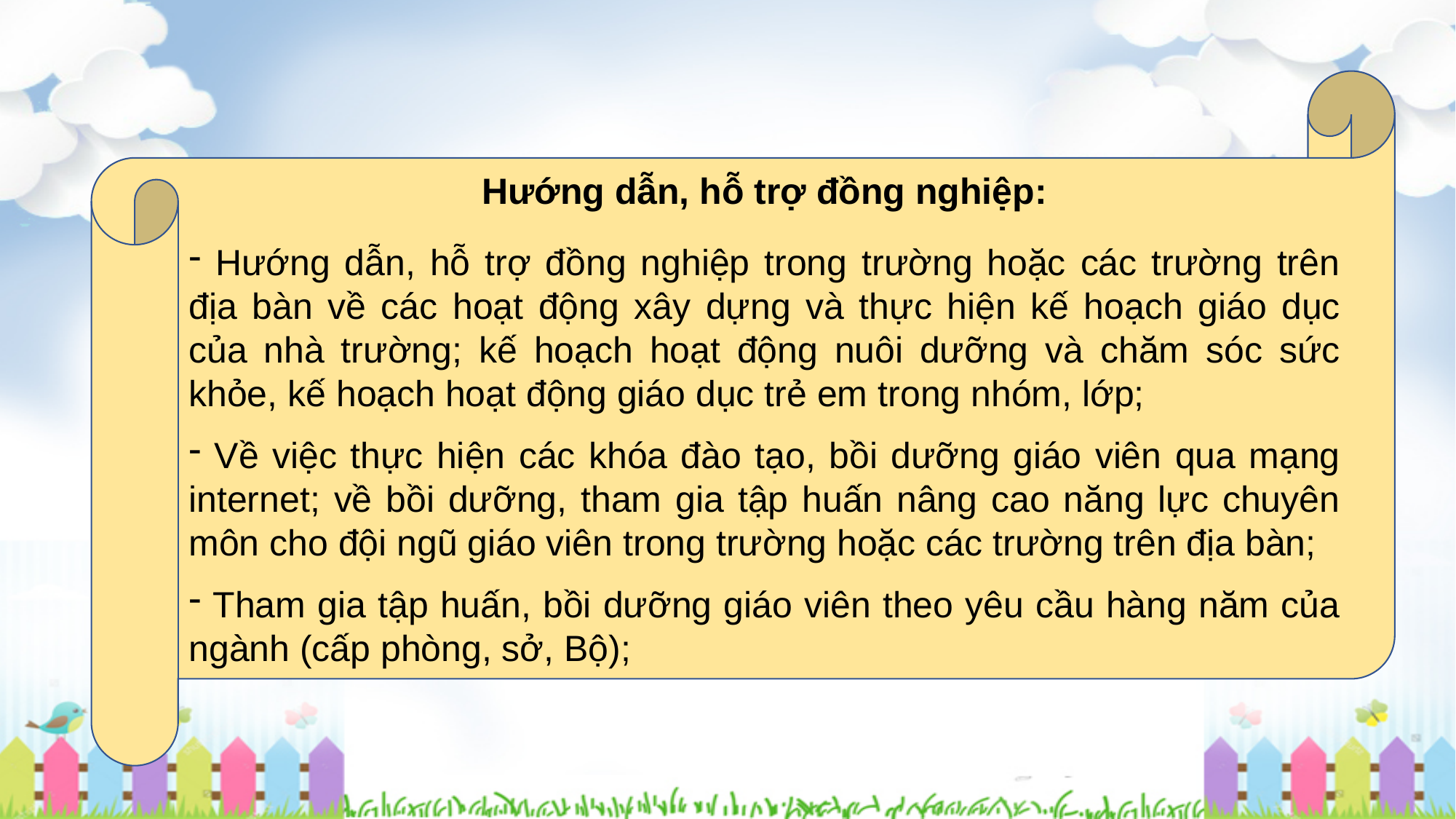

Hướng dẫn, hỗ trợ đồng nghiệp:
 Hướng dẫn, hỗ trợ đồng nghiệp trong trường hoặc các trường trên địa bàn về các hoạt động xây dựng và thực hiện kế hoạch giáo dục của nhà trường; kế hoạch hoạt động nuôi dưỡng và chăm sóc sức khỏe, kế hoạch hoạt động giáo dục trẻ em trong nhóm, lớp;
 Về việc thực hiện các khóa đào tạo, bồi dưỡng giáo viên qua mạng internet; về bồi dưỡng, tham gia tập huấn nâng cao năng lực chuyên môn cho đội ngũ giáo viên trong trường hoặc các trường trên địa bàn;
 Tham gia tập huấn, bồi dưỡng giáo viên theo yêu cầu hàng năm của ngành (cấp phòng, sở, Bộ);